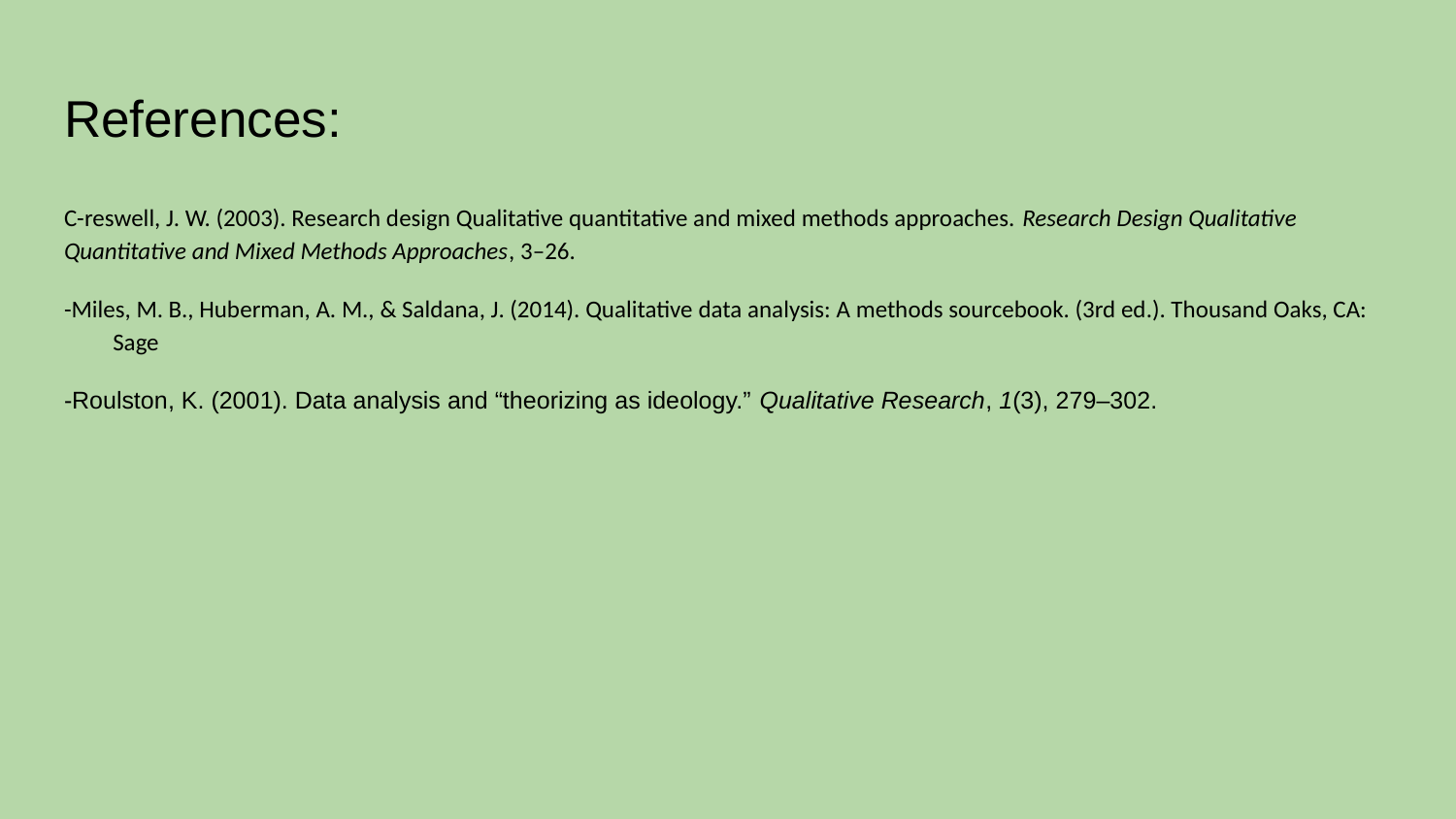

# References:
C-reswell, J. W. (2003). Research design Qualitative quantitative and mixed methods approaches. Research Design Qualitative Quantitative and Mixed Methods Approaches, 3–26.
-Miles, M. B., Huberman, A. M., & Saldana, J. (2014). Qualitative data analysis: A methods sourcebook. (3rd ed.). Thousand Oaks, CA: Sage
-Roulston, K. (2001). Data analysis and “theorizing as ideology.” Qualitative Research, 1(3), 279–302.